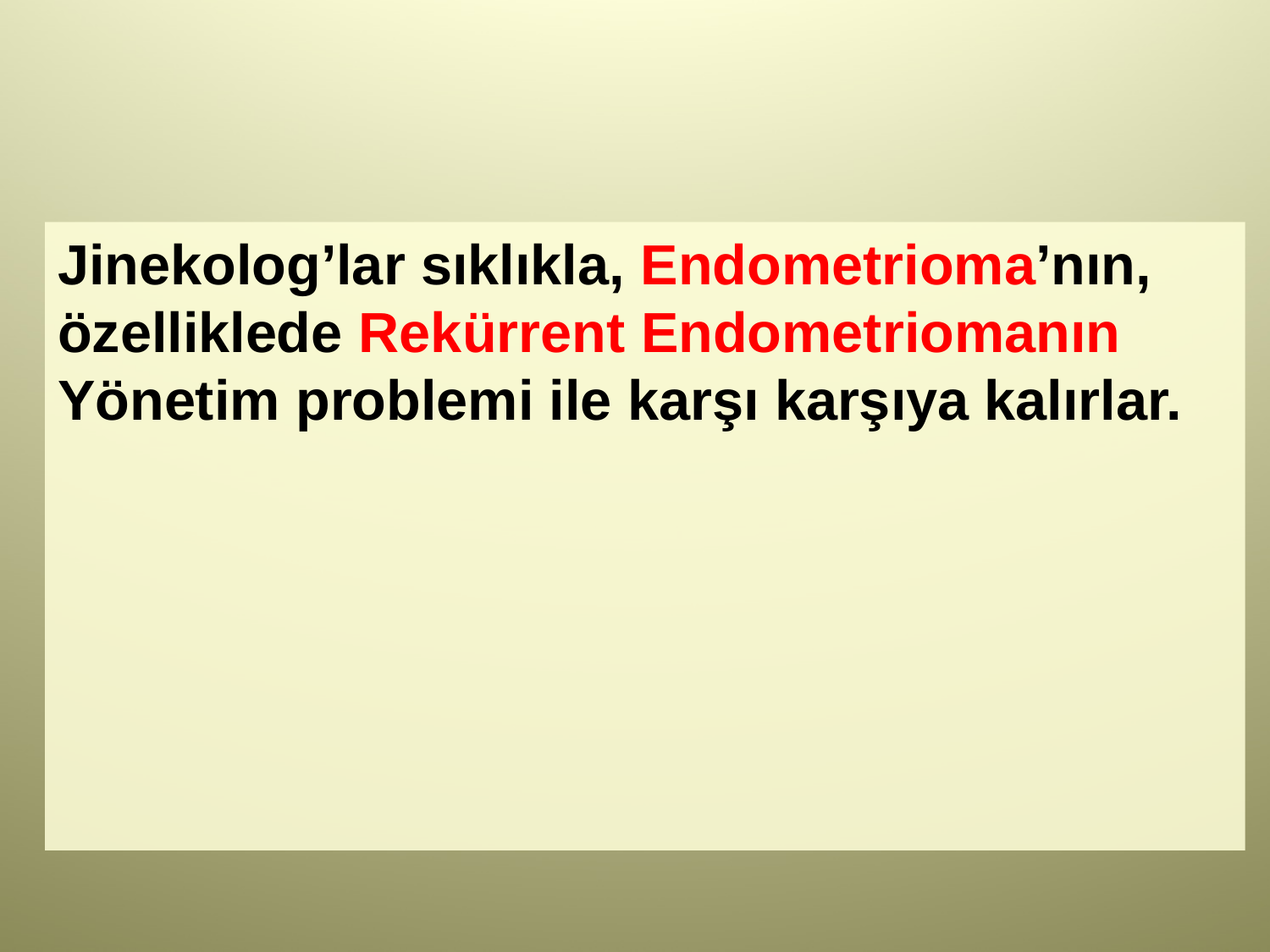

#
Jinekolog’lar sıklıkla, Endometrioma’nın, özelliklede Rekürrent Endometriomanın Yönetim problemi ile karşı karşıya kalırlar.